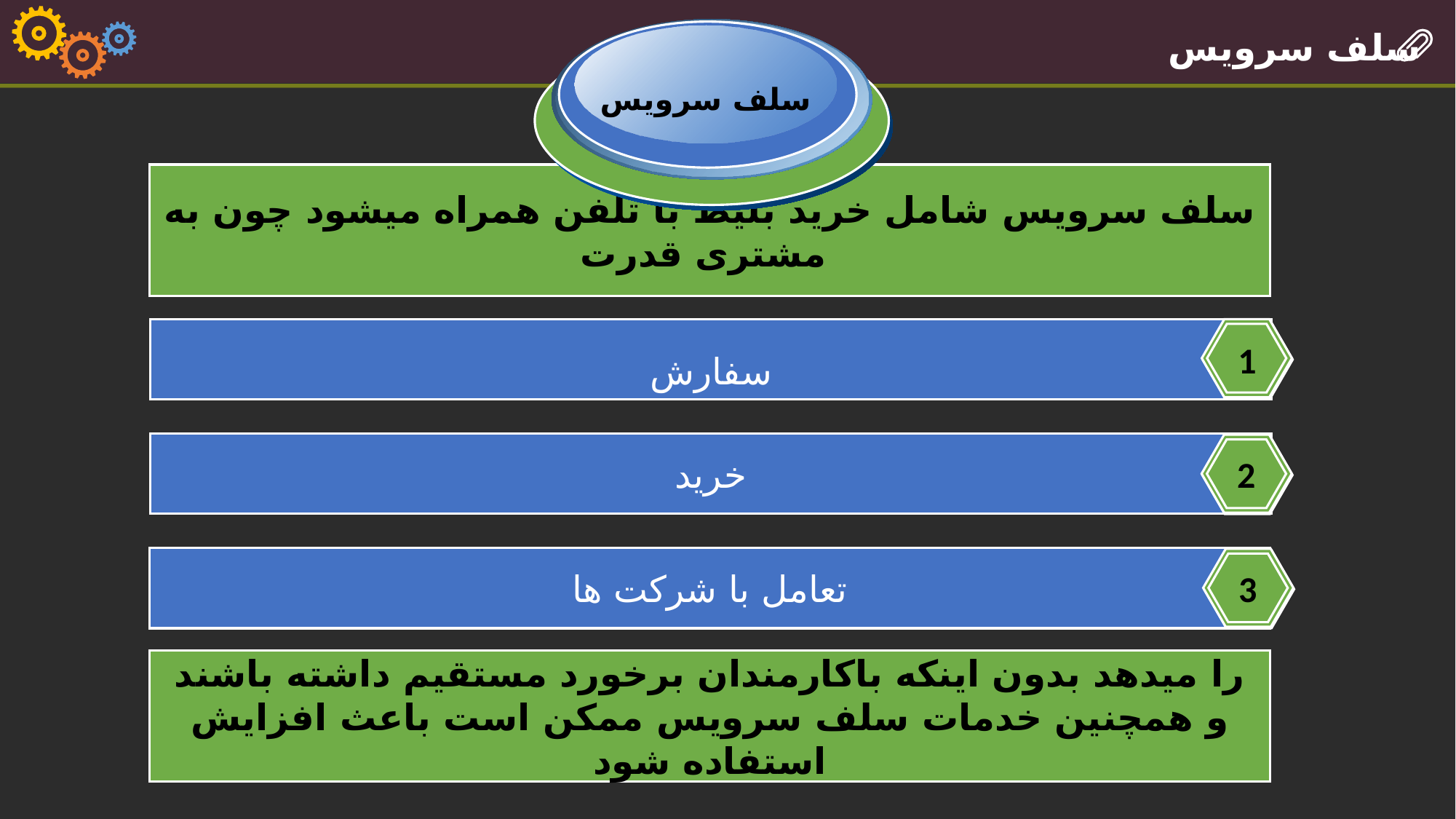

سلف سرویس

سلف سرویس
سلف سرویس شامل خرید بلیط با تلفن همراه میشود چون به مشتری قدرت

سفارش
1
خرید

2
تعامل با شرکت ها

3
را میدهد بدون اینکه باکارمندان برخورد مستقیم داشته باشند و همچنین خدمات سلف سرویس ممکن است باعث افزایش استفاده شود